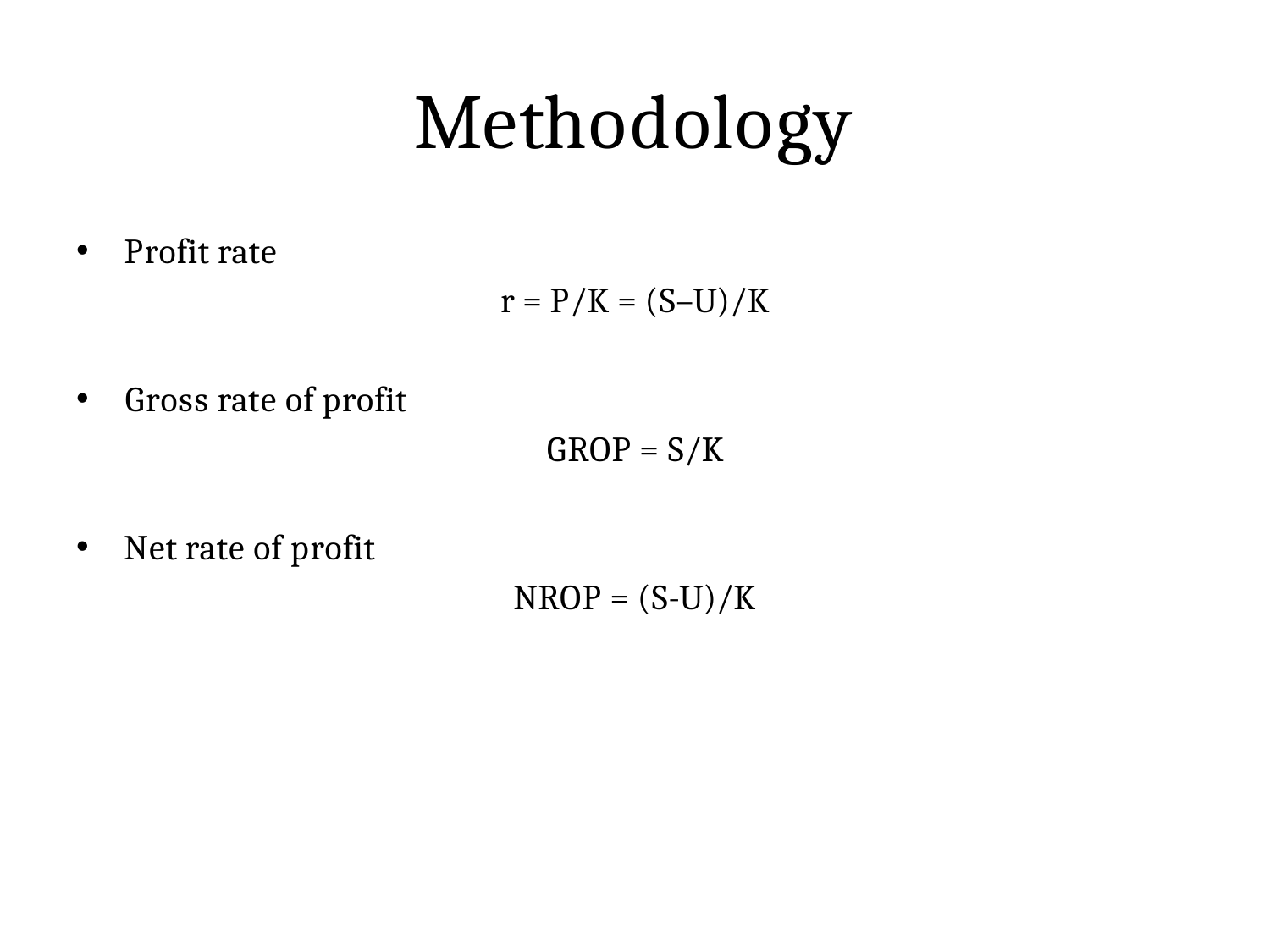

# Methodology
Profit rate
r = P/K = (S–U)/K

Gross rate of profit
GROP = S/K

Net rate of profit
NROP = (S-U)/K